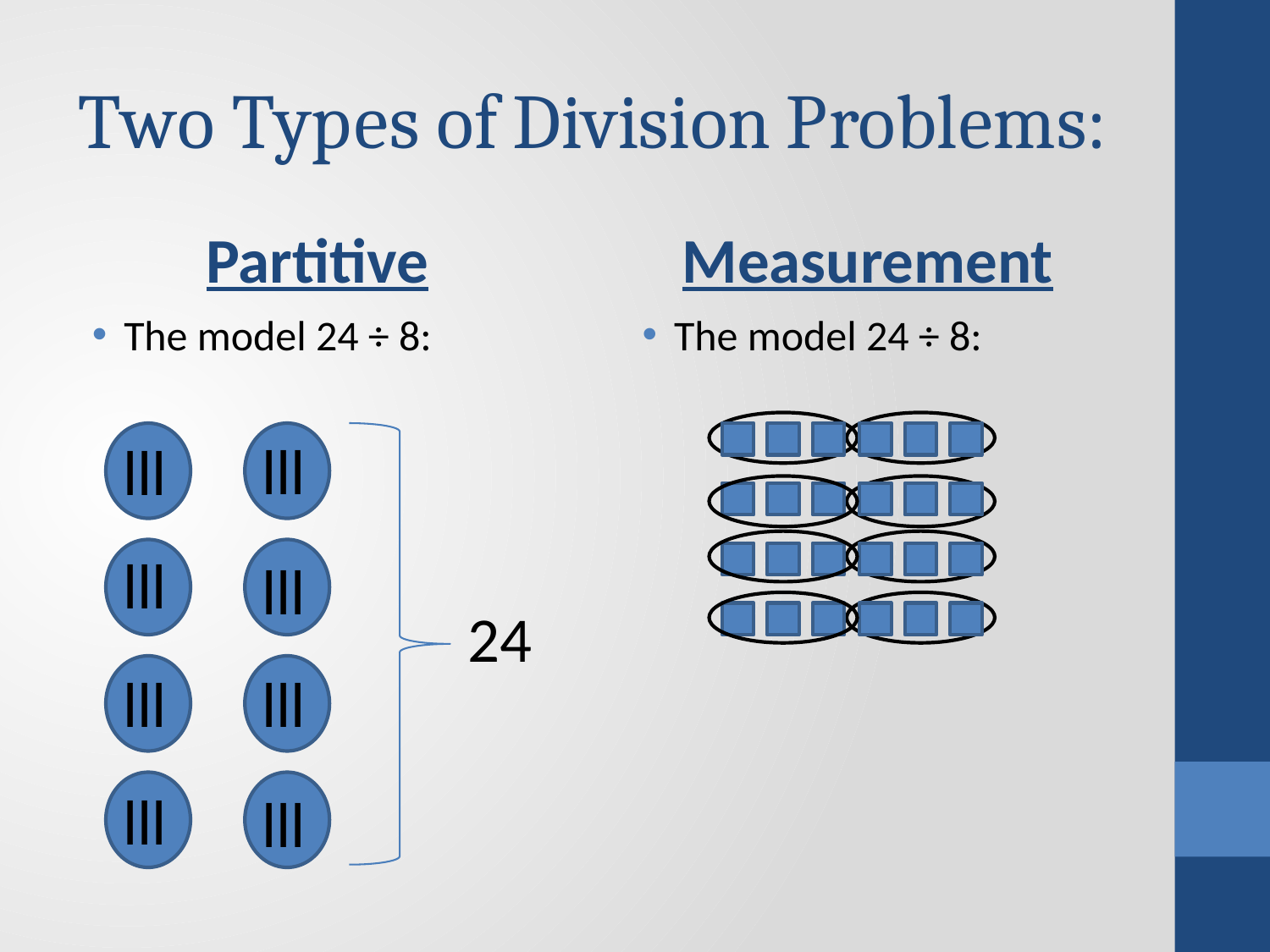

# Two Types of Division Problems:
Partitive
Measurement
The model 24 ÷ 8:

The model 24 ÷ 8:

lll
lll

lll

lll
24

lll
lll

lll
lll